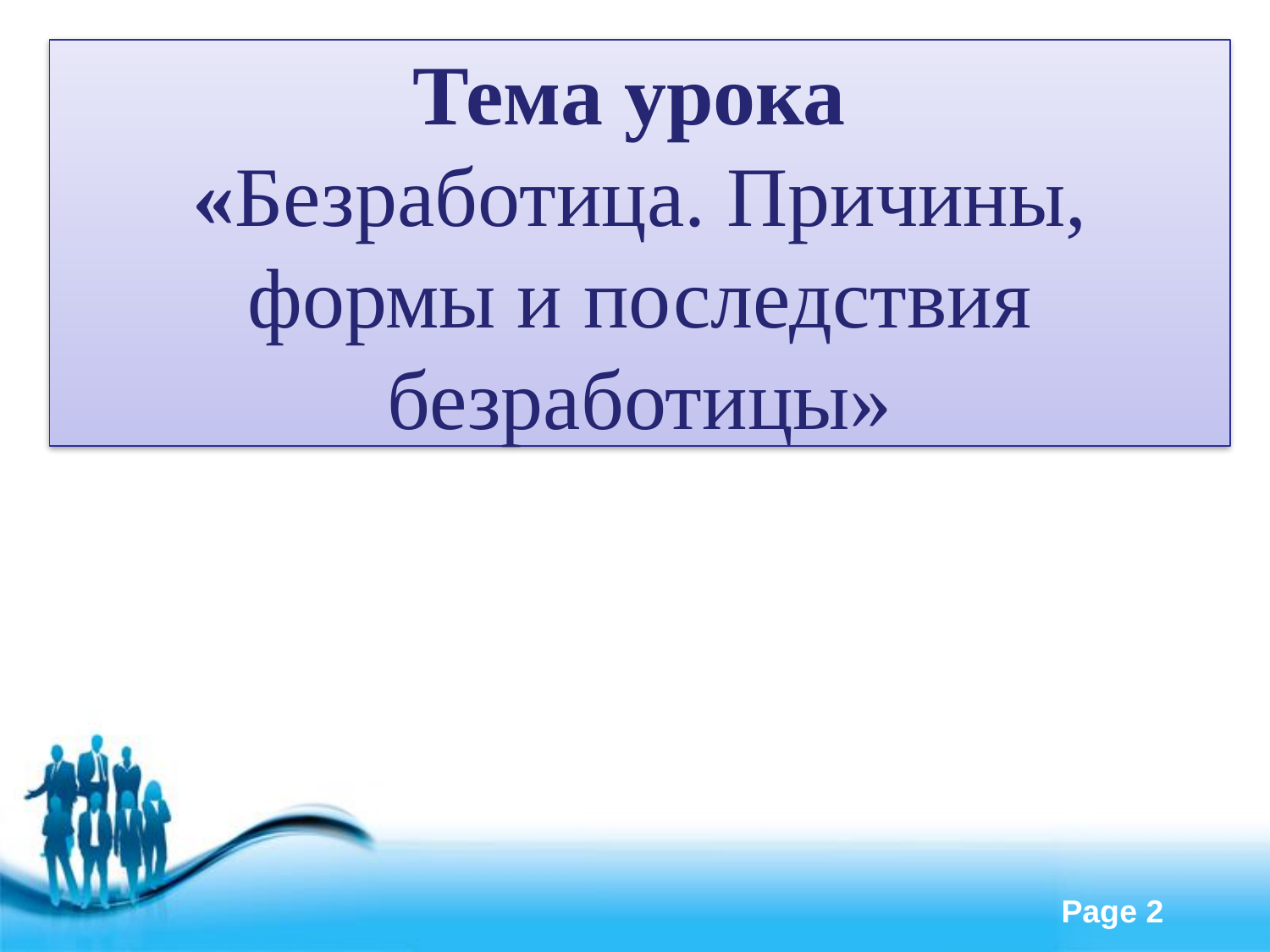

Тема урока
«Безработица. Причины, формы и последствия безработицы»